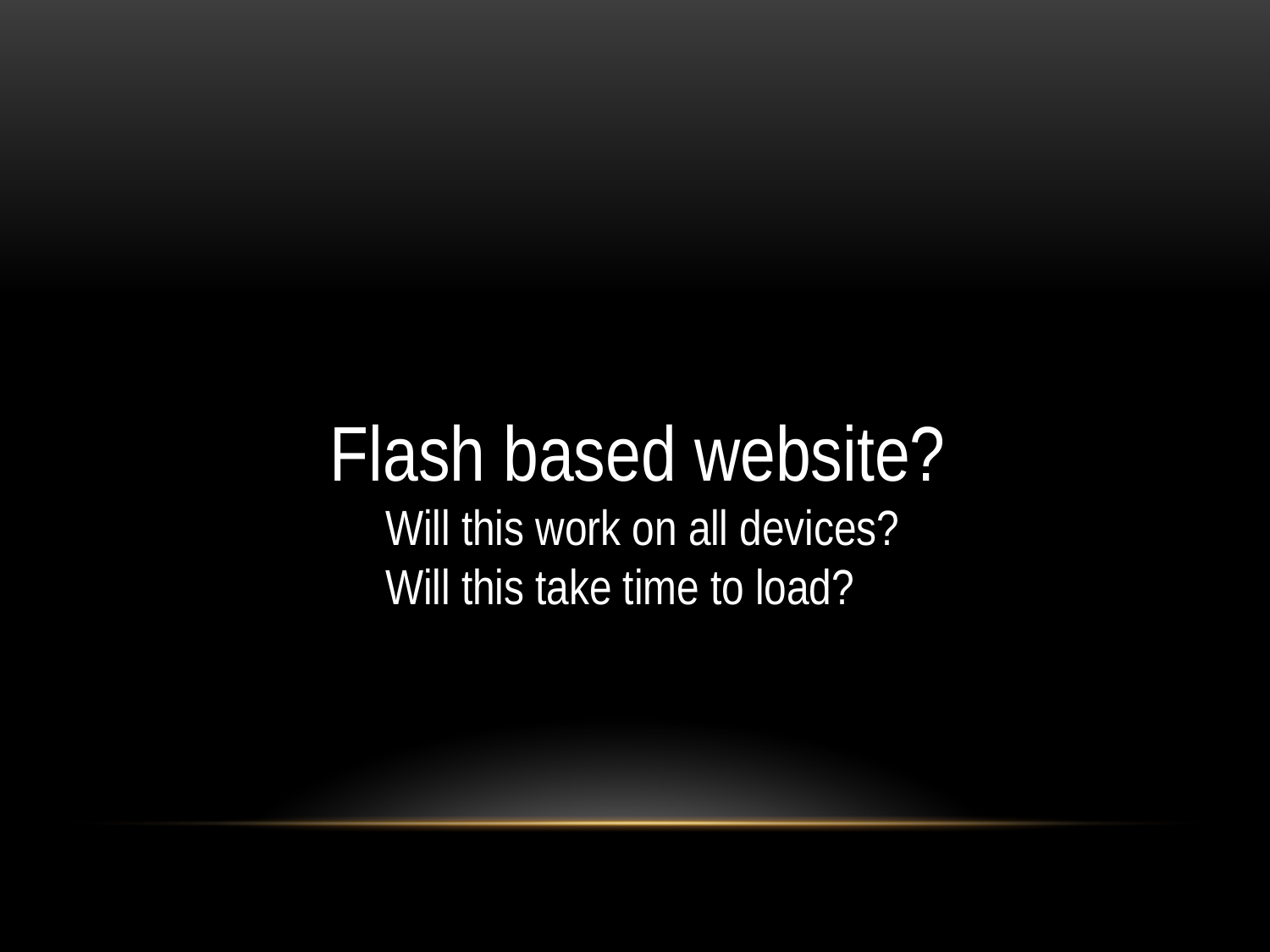

Flash based website?
Will this work on all devices?
Will this take time to load?